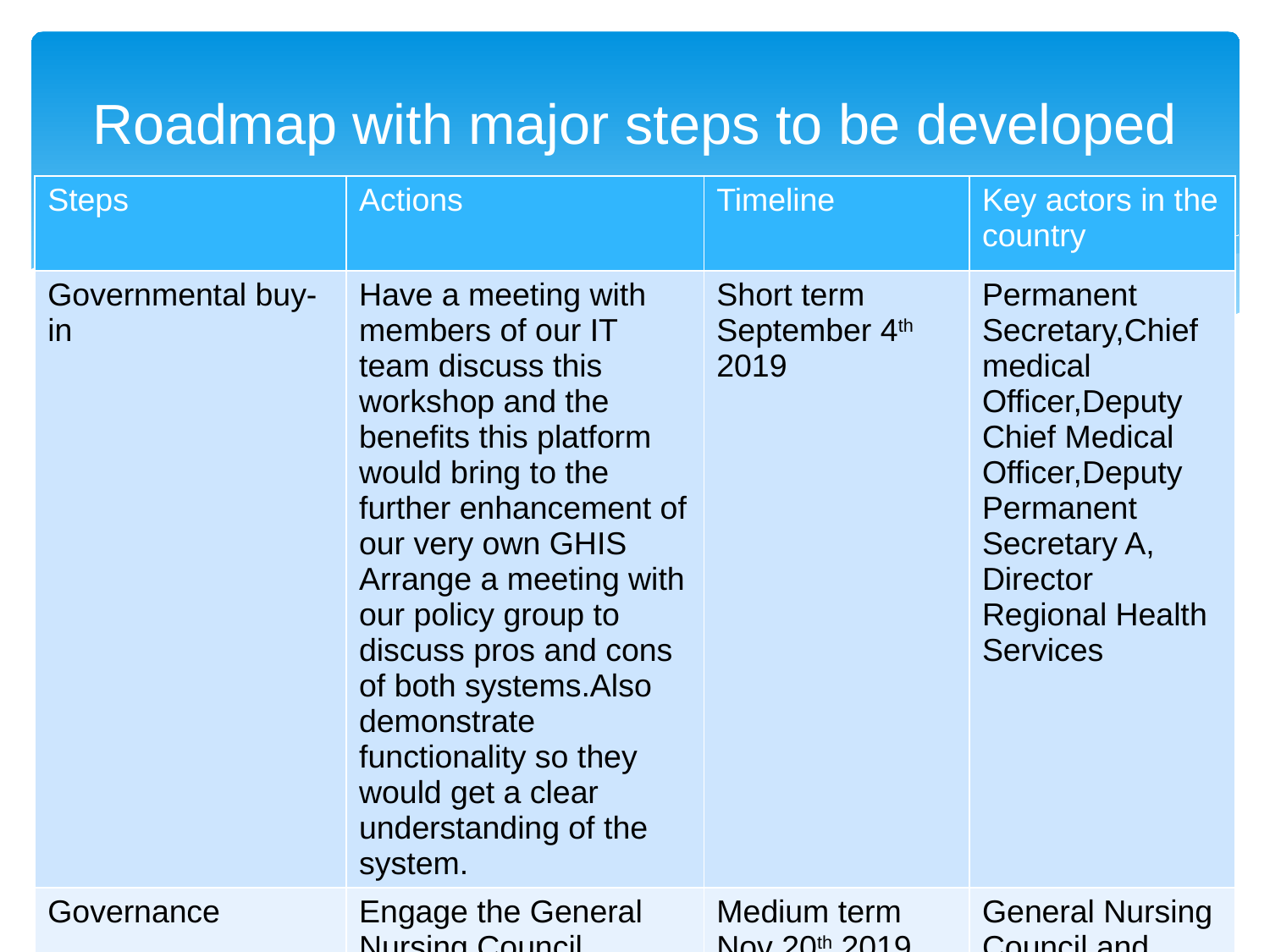

# Roadmap with major steps to be developed
| Steps | Actions | Timeline | Key actors in the country |
| --- | --- | --- | --- |
| Governmental buy-in | Have a meeting with members of our IT team discuss this workshop and the benefits this platform would bring to the further enhancement of our very own GHIS Arrange a meeting with our policy group to discuss pros and cons of both systems.Also demonstrate functionality so they would get a clear understanding of the system. | Short term September 4th 2019 | Permanent Secretary,Chief medical Officer,Deputy Chief Medical Officer,Deputy Permanent Secretary A, Director Regional Health Services |
| Governance | Engage the General Nursing Council, Midwives Association, Director of Nursing Services and Nurses Association, GPHC Board of Directors. | Medium term Nov 20th 2019 | General Nursing Council and Association, GPHC Board representative |
| Scoping and planning | Meticulously examine the system to identify where we are at this point and how to bridge the gap so as to reach our desired goal | Short term 20th Aug,2019 | Permanent Secretary, Deputy Permanent Secretary, Director IT |
| Legal framework | Engage PAHO for technical support and guidance before approaching PSM,PSC and the Ministry of Communities | short term 30th Aug,2019 | Ministry of Public Health and PAHO |
| Data compilation and analysis | Engage The Principal Personnel officer(MOPH),Director Regional Health Services, Director IT. | Long term 20th Feb,2020 | Personnel dept,Ministry of Communities |
| Validation | Reconcile information with the Director of planning, and where necessary (MOF), (MOSP),RHS, | Long term 20th April, 2020 | MOF,GPHC,Personnel dept, |
| Dissemination | The personnel department will work in conjunction with team IT for this process | Long term 5th June, 2020 | IT, Personnel Dept |
| Process revision / sustainability | Technical team (PAHO) and Team IT(MOPH) carefully examining the product at hand, provide necessary recommendations/changes | Long term 20th Aug,2020 | PAHO/TEAM IT(MoPH) |